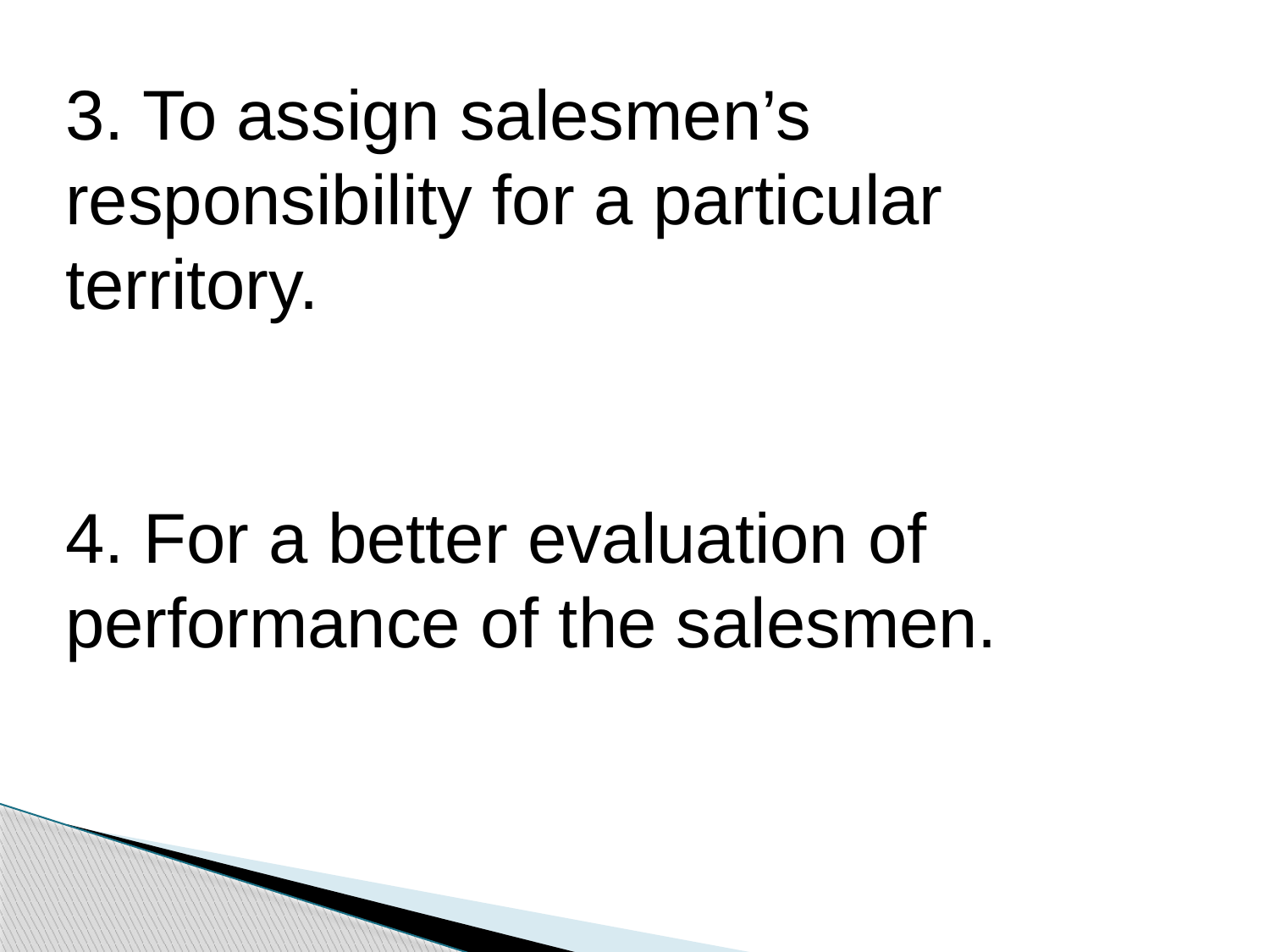

3. To assign salesmen’s responsibility for a particular territory.

4. For a better evaluation of performance of the salesmen.